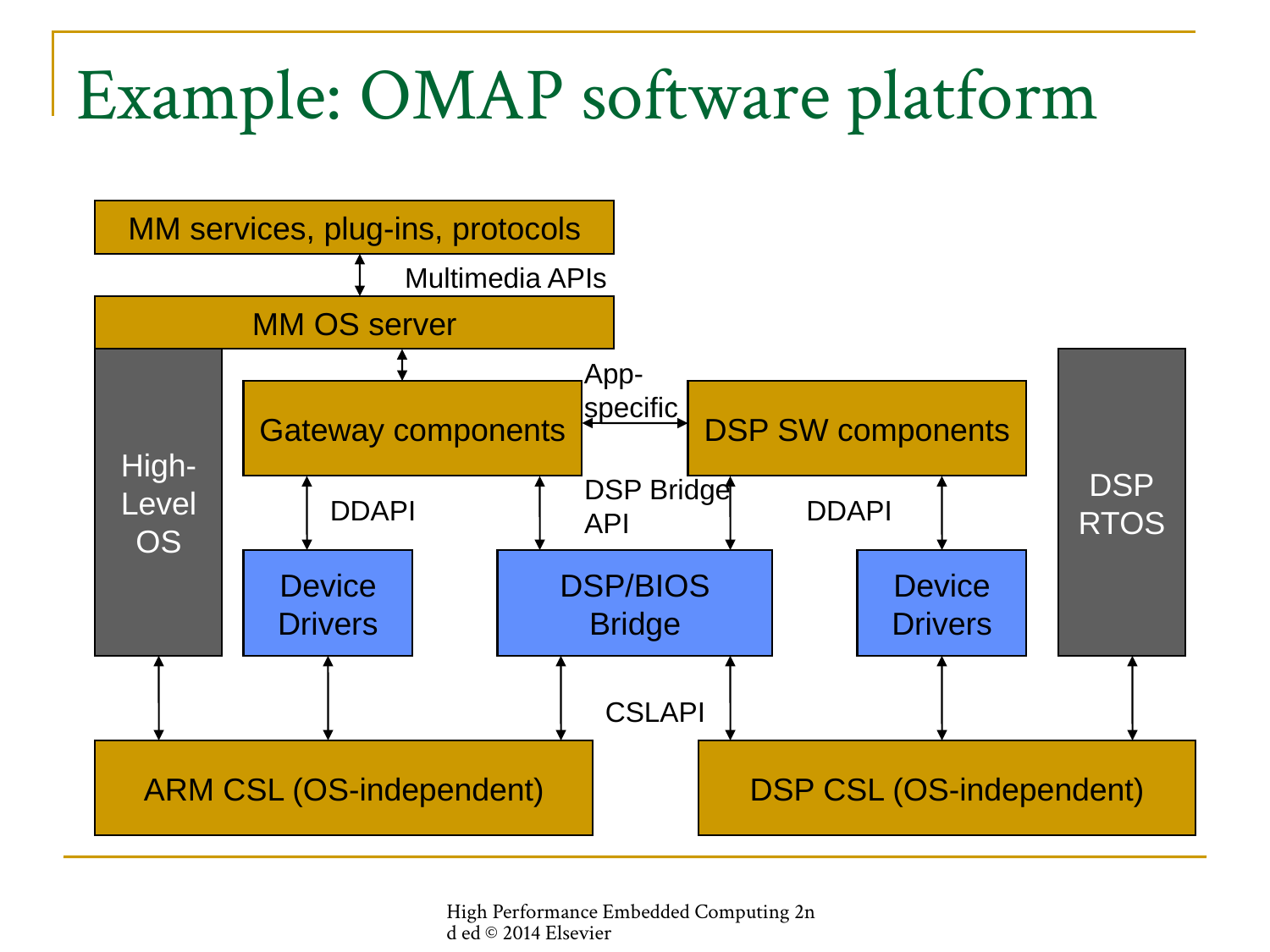

# Example: OMAP software platform
MM services, plug-ins, protocols

Multimedia APIs
MM OS server
High-
Level
OS

App-
specific
DSP
RTOS
Gateway components
DSP SW components

DSP Bridge
API

DDAPI
DDAPI
Device
Drivers
DSP/BIOS
Bridge
Device
Drivers

CSLAPI
ARM CSL (OS-independent)
DSP CSL (OS-independent)
High Performance Embedded Computing 2nd ed © 2014 Elsevier